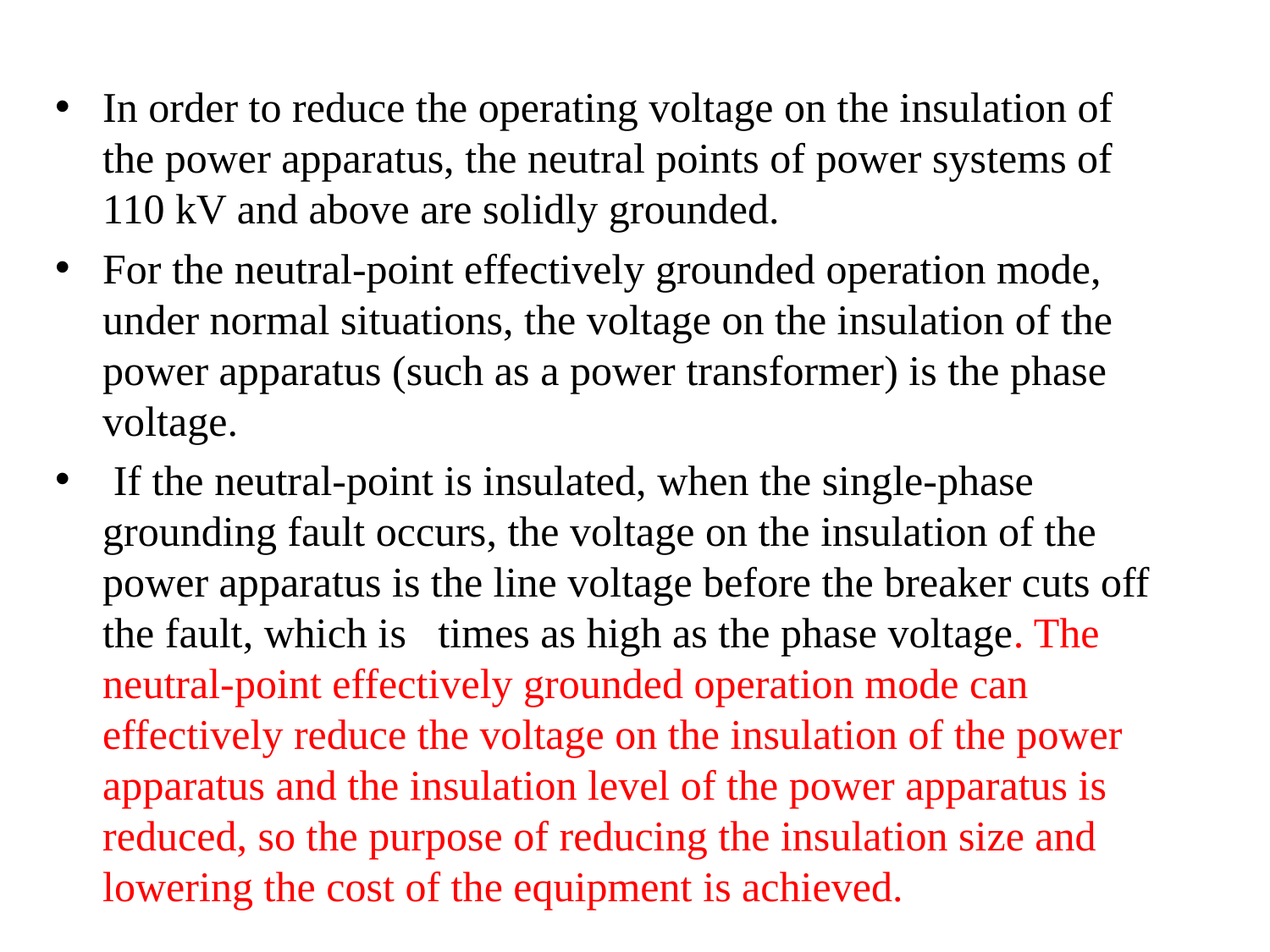

In order to reduce the operating voltage on the insulation of the power apparatus, the neutral points of power systems of 110 kV and above are solidly grounded.
For the neutral-point effectively grounded operation mode, under normal situations, the voltage on the insulation of the power apparatus (such as a power transformer) is the phase voltage.
 If the neutral-point is insulated, when the single-phase grounding fault occurs, the voltage on the insulation of the power apparatus is the line voltage before the breaker cuts off the fault, which is   times as high as the phase voltage. The neutral-point effectively grounded operation mode can
effectively reduce the voltage on the insulation of the power apparatus and the insulation level of the power apparatus is reduced, so the purpose of reducing the insulation size and lowering the cost of the equipment is achieved.